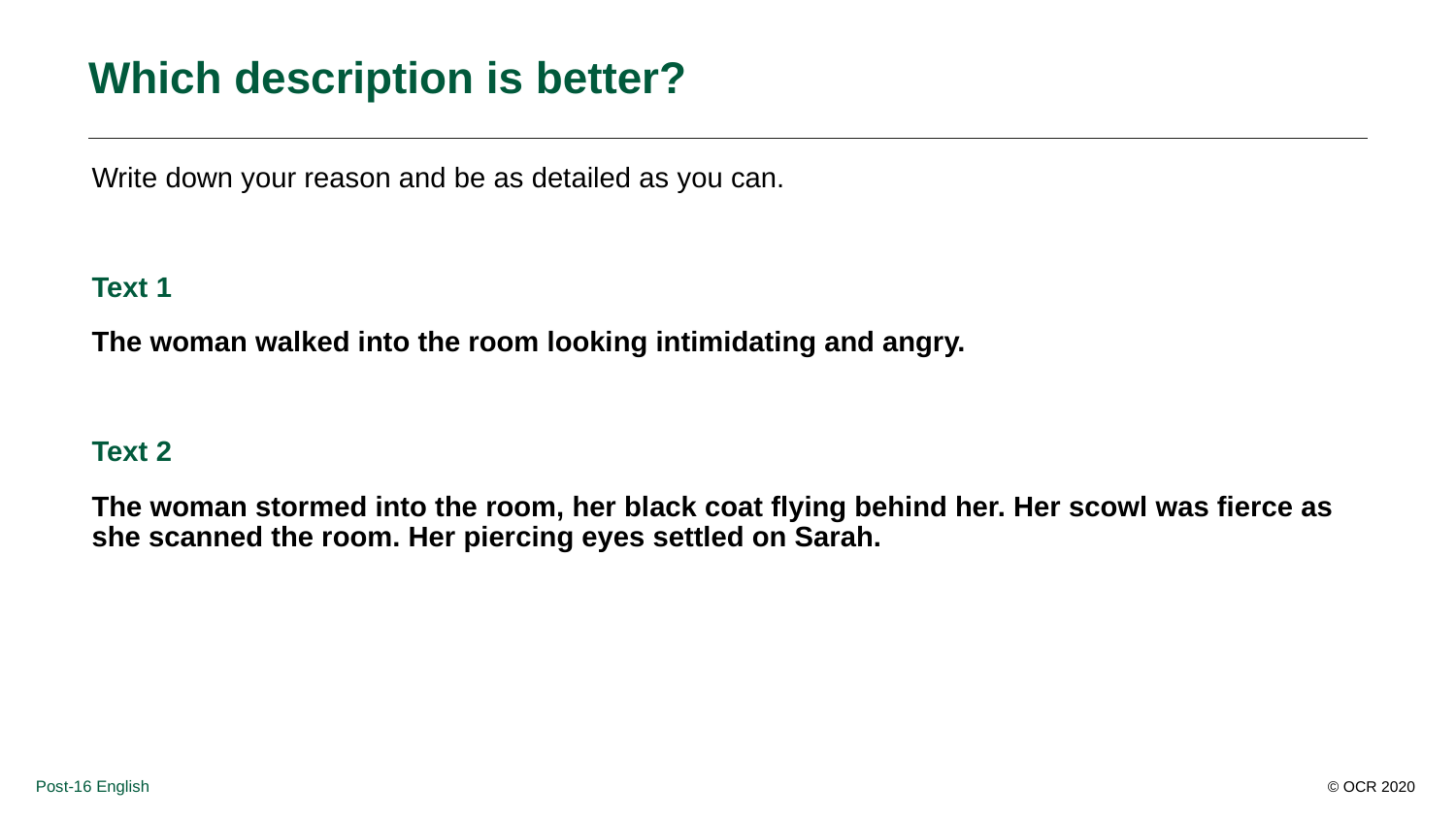

# Which description is better?

Write down your reason and be as detailed as you can.

Text 1
The woman walked into the room looking intimidating and angry.

Text 2
The woman stormed into the room, her black coat flying behind her. Her scowl was fierce as she scanned the room. Her piercing eyes settled on Sarah.

Post-16 English
© OCR 2020